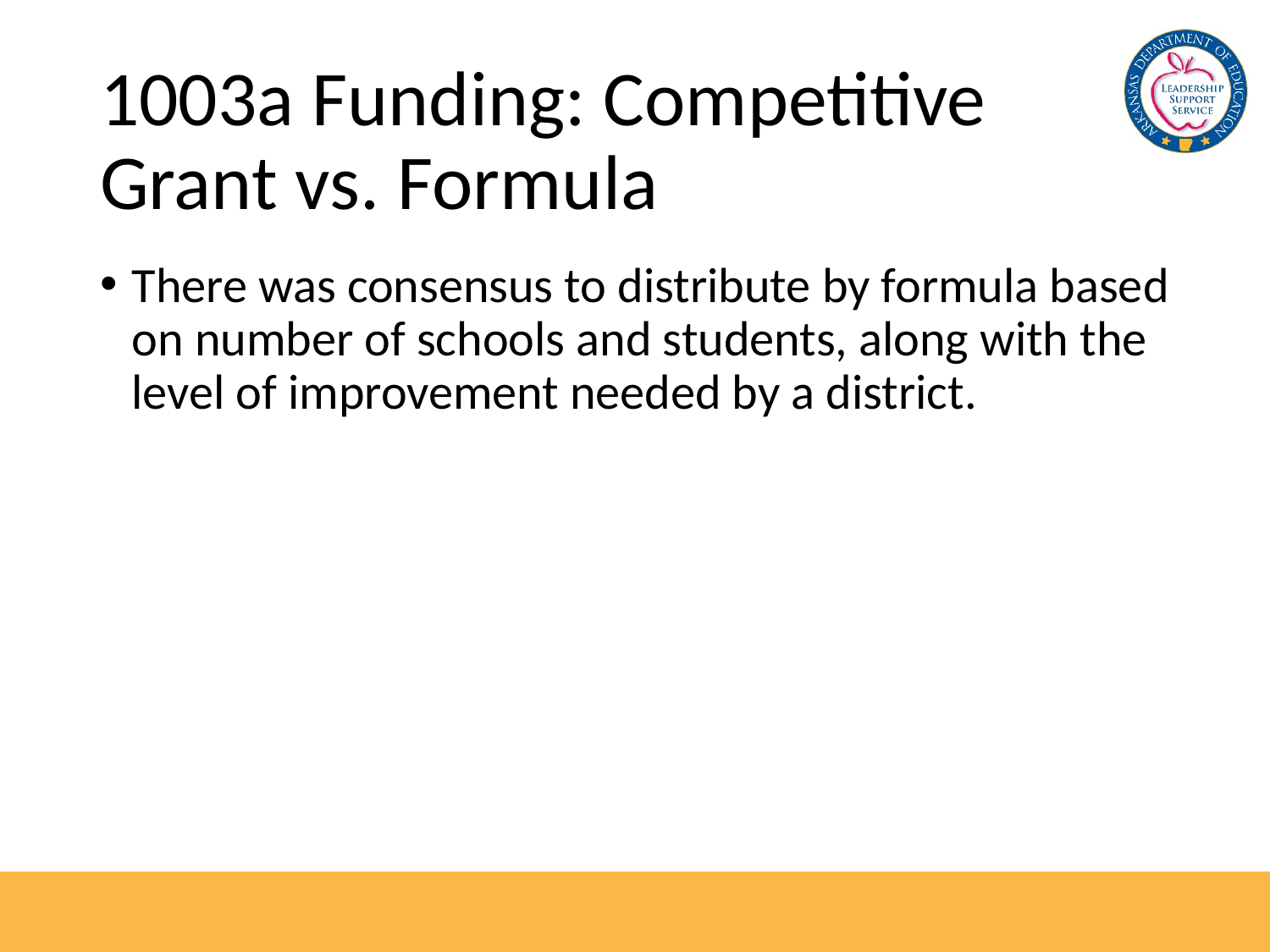

# 1003a Funding: Competitive Grant vs. Formula
There was consensus to distribute by formula based on number of schools and students, along with the level of improvement needed by a district.